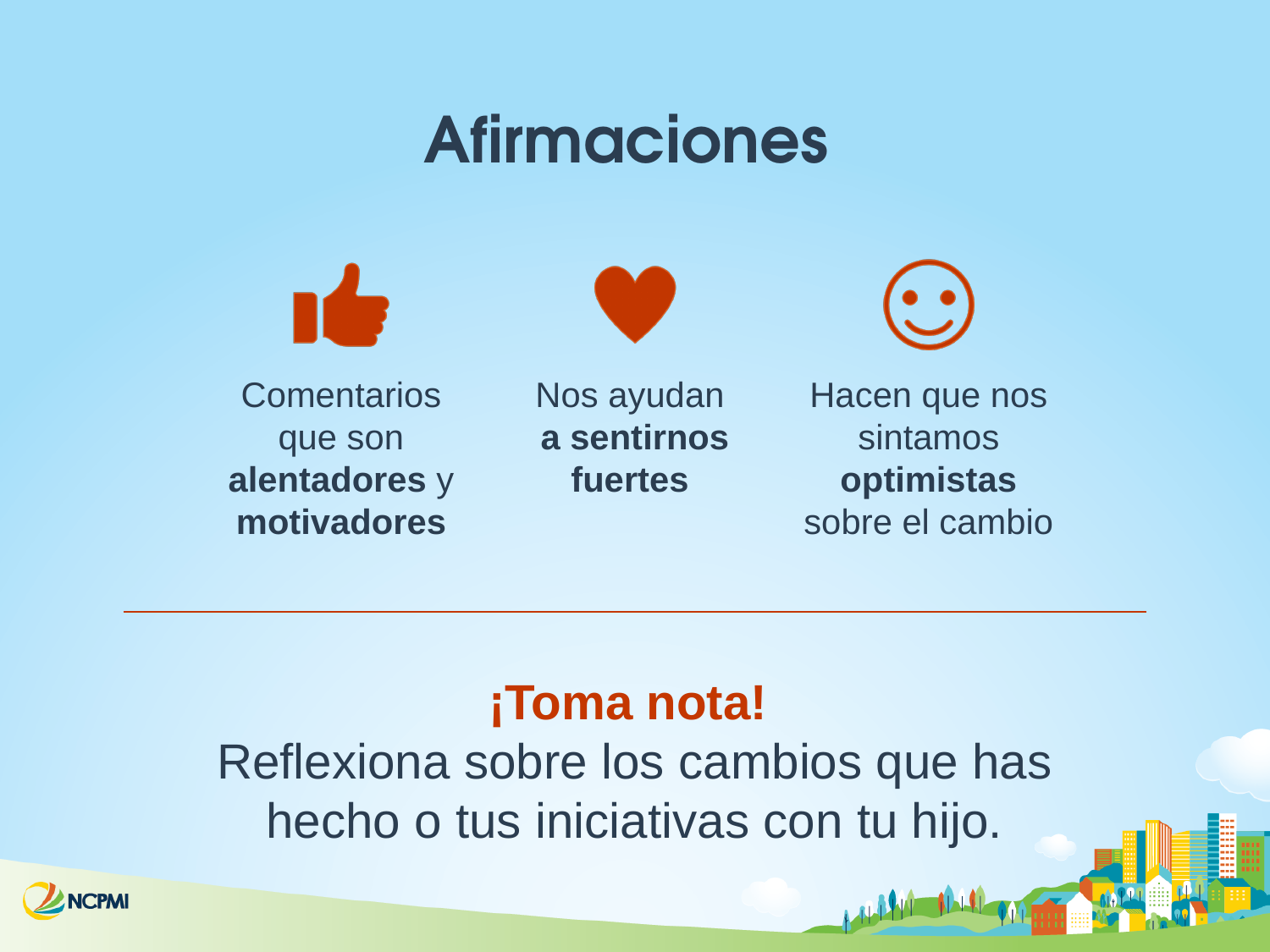

# Afirmaciones
Comentarios que son alentadores y motivadores
Nos ayudan
a sentirnos fuertes
Hacen que nos sintamos optimistas sobre el cambio
¡Toma nota!
Reflexiona sobre los cambios que has hecho o tus iniciativas con tu hijo.